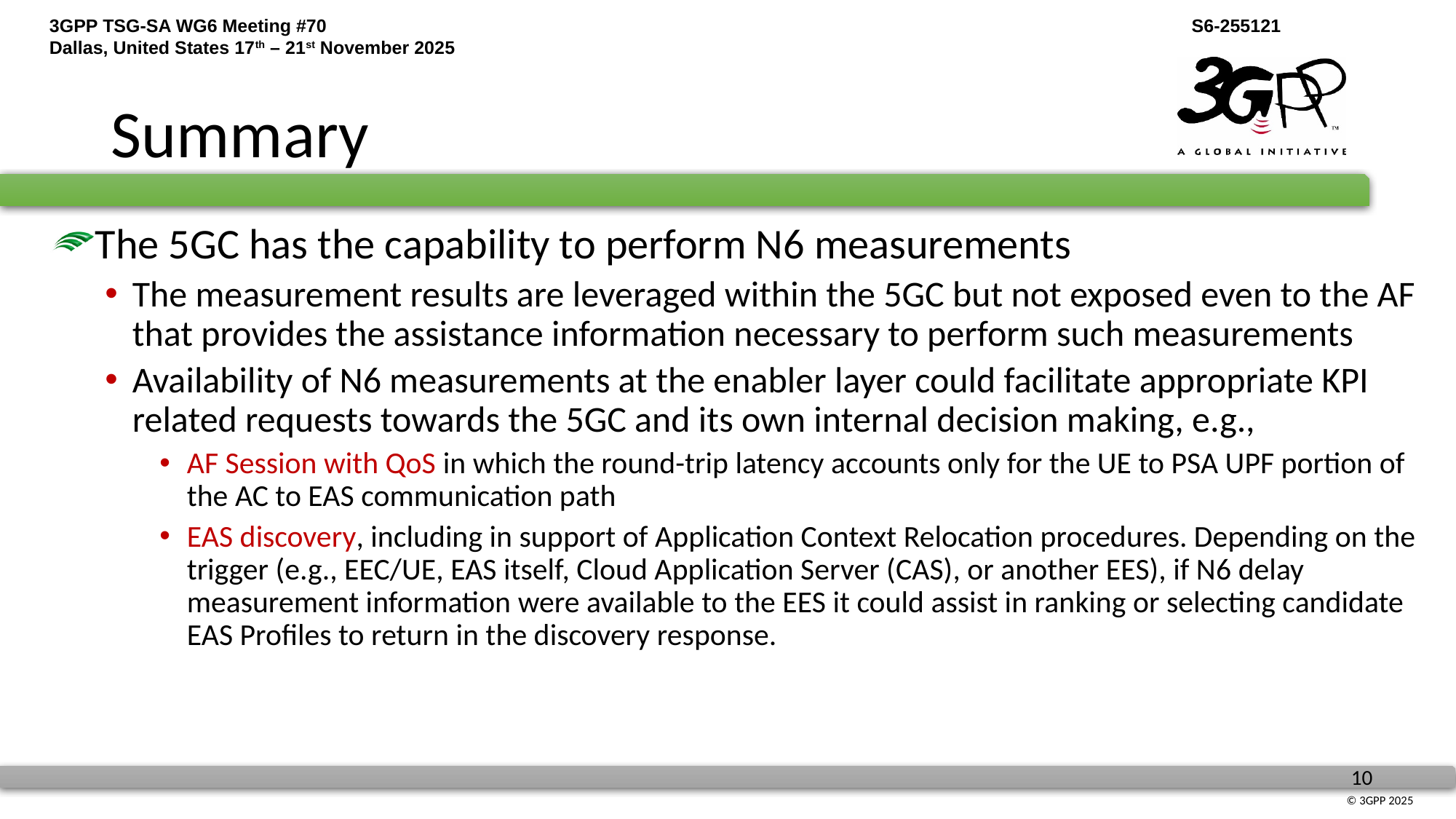

# Summary
The 5GC has the capability to perform N6 measurements
The measurement results are leveraged within the 5GC but not exposed even to the AF that provides the assistance information necessary to perform such measurements
Availability of N6 measurements at the enabler layer could facilitate appropriate KPI related requests towards the 5GC and its own internal decision making, e.g.,
AF Session with QoS in which the round-trip latency accounts only for the UE to PSA UPF portion of the AC to EAS communication path
EAS discovery, including in support of Application Context Relocation procedures. Depending on the trigger (e.g., EEC/UE, EAS itself, Cloud Application Server (CAS), or another EES), if N6 delay measurement information were available to the EES it could assist in ranking or selecting candidate EAS Profiles to return in the discovery response.